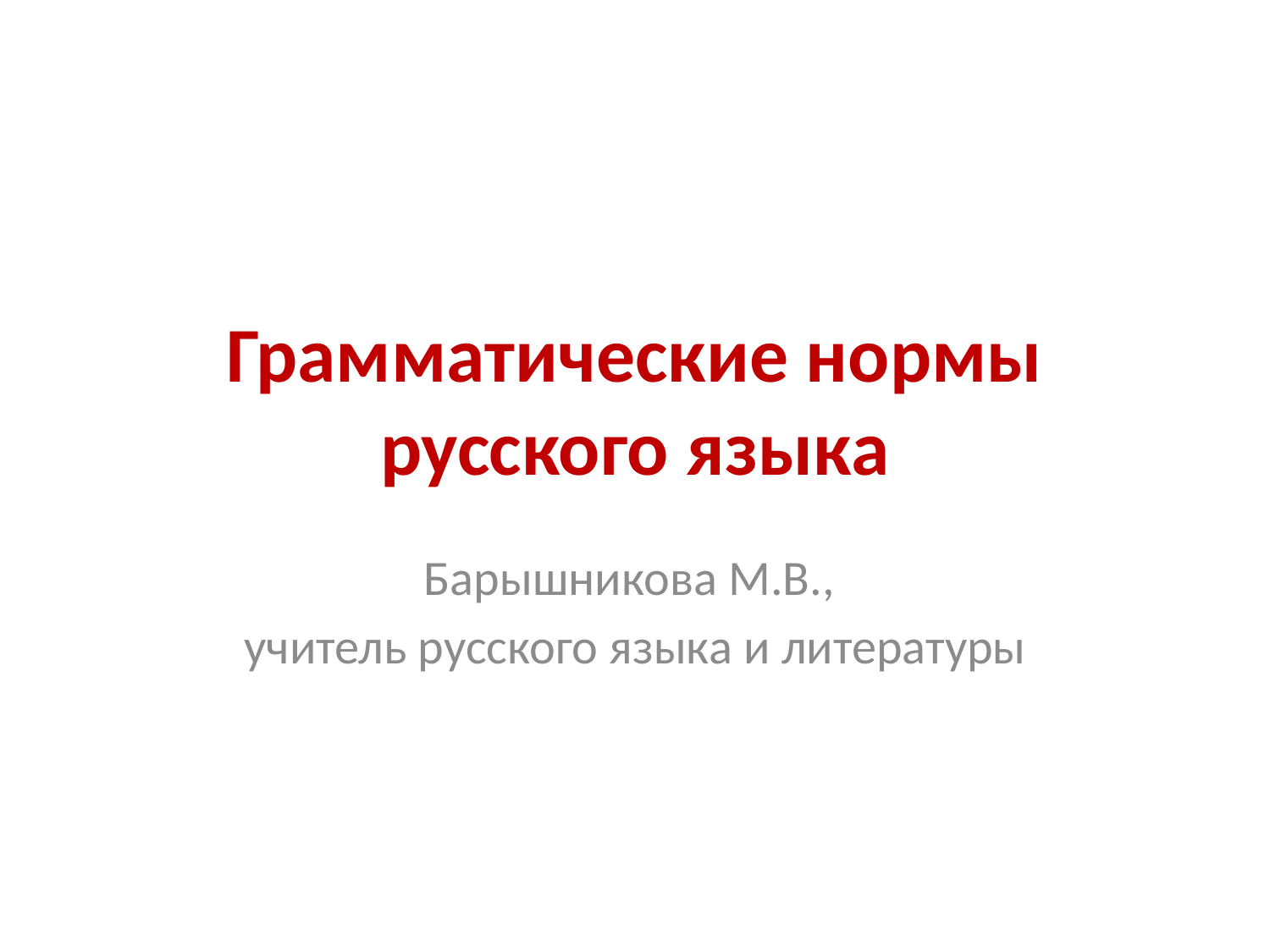

# Грамматические нормы русского языка
Барышникова М.В.,
учитель русского языка и литературы